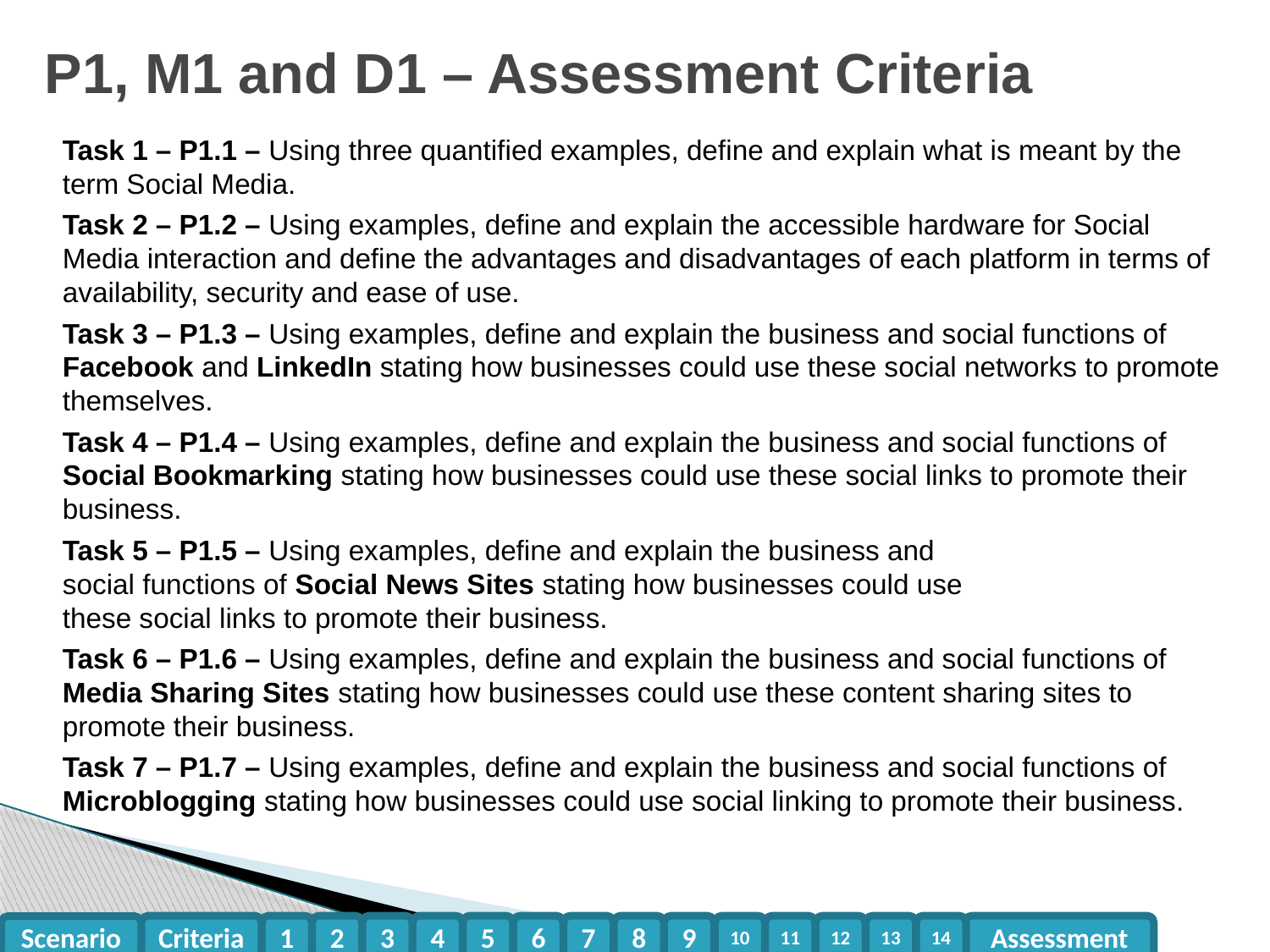

# P1, M1 and D1 – Assessment Criteria
Task 1 – P1.1 – Using three quantified examples, define and explain what is meant by the term Social Media.
Task 2 – P1.2 – Using examples, define and explain the accessible hardware for Social Media interaction and define the advantages and disadvantages of each platform in terms of availability, security and ease of use.
Task 3 – P1.3 – Using examples, define and explain the business and social functions of Facebook and LinkedIn stating how businesses could use these social networks to promote themselves.
Task 4 – P1.4 – Using examples, define and explain the business and social functions of Social Bookmarking stating how businesses could use these social links to promote their business.
Task 5 – P1.5 – Using examples, define and explain the business and
social functions of Social News Sites stating how businesses could use
these social links to promote their business.
Task 6 – P1.6 – Using examples, define and explain the business and social functions of Media Sharing Sites stating how businesses could use these content sharing sites to promote their business.
Task 7 – P1.7 – Using examples, define and explain the business and social functions of Microblogging stating how businesses could use social linking to promote their business.